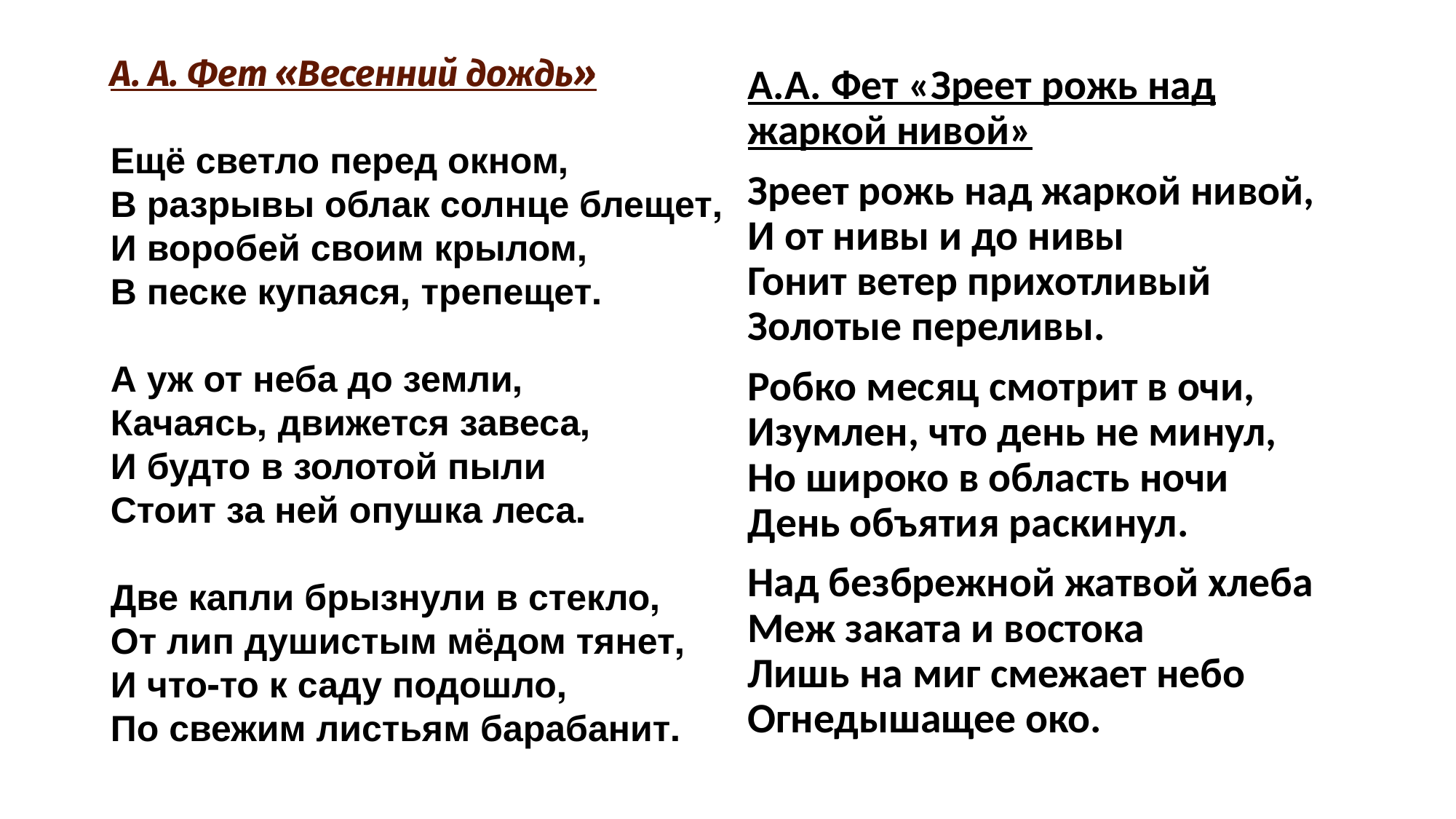

А. А. Фет «Весенний дождь»

Ещё светло перед окном,
В разрывы облак солнце блещет,
И воробей своим крылом,
В песке купаяся, трепещет.

А уж от неба до земли,
Качаясь, движется завеса,
И будто в золотой пыли
Стоит за ней опушка леса.

Две капли брызнули в стекло,
От лип душистым мёдом тянет,
И что-то к саду подошло,
По свежим листьям барабанит.
#
А.А. Фет «Зреет рожь над жаркой нивой»
Зреет рожь над жаркой нивой,
И от нивы и до нивы
Гонит ветер прихотливый
Золотые переливы.
Робко месяц смотрит в очи,
Изумлен, что день не минул,
Но широко в область ночи
День объятия раскинул.
Над безбрежной жатвой хлеба
Меж заката и востока
Лишь на миг смежает небо
Огнедышащее око.